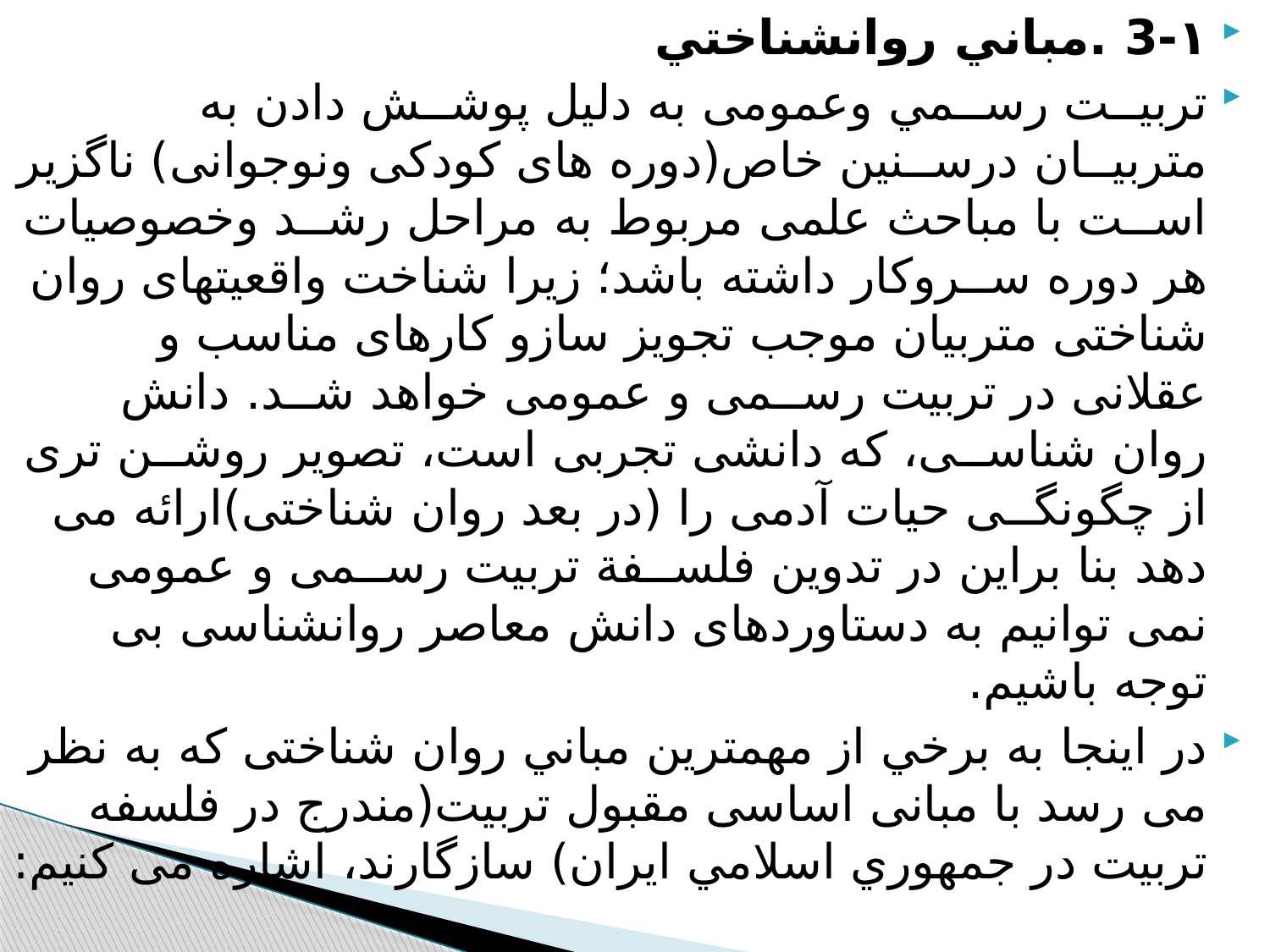

3-۱ .مباني روانشناختي
تربيــت رســمي وعمومی به دليل پوشــش دادن به متربيــان درســنين خاص(دوره های کودکی ونوجوانی) ناگزير اســت با مباحث علمی مربوط به مراحل رشــد وخصوصيات هر دوره ســروکار داشته باشد؛ زيرا شناخت واقعيتهای روان شناختی متربيان موجب تجويز سازو کارهای مناسب و عقلانی در تربيت رســمی و عمومی خواهد شــد. دانش روان شناســی، که دانشی تجربی است، تصوير روشــن تری از چگونگــی حيات آدمی را (در بعد روان شناختی)ارائه می دهد بنا براین در تدوين فلســفة تربيت رســمی و عمومی نمی توانيم به دستاوردهای دانش معاصر روانشناسی بی توجه باشيم.
در اينجا به برخي از مهمترين مباني روان شناختی که به نظر می رسد با مبانی اساسی مقبول تربيت(مندرج در فلسفه تربيت در جمهوري اسلامي ايران) سازگارند، اشاره می کنيم: